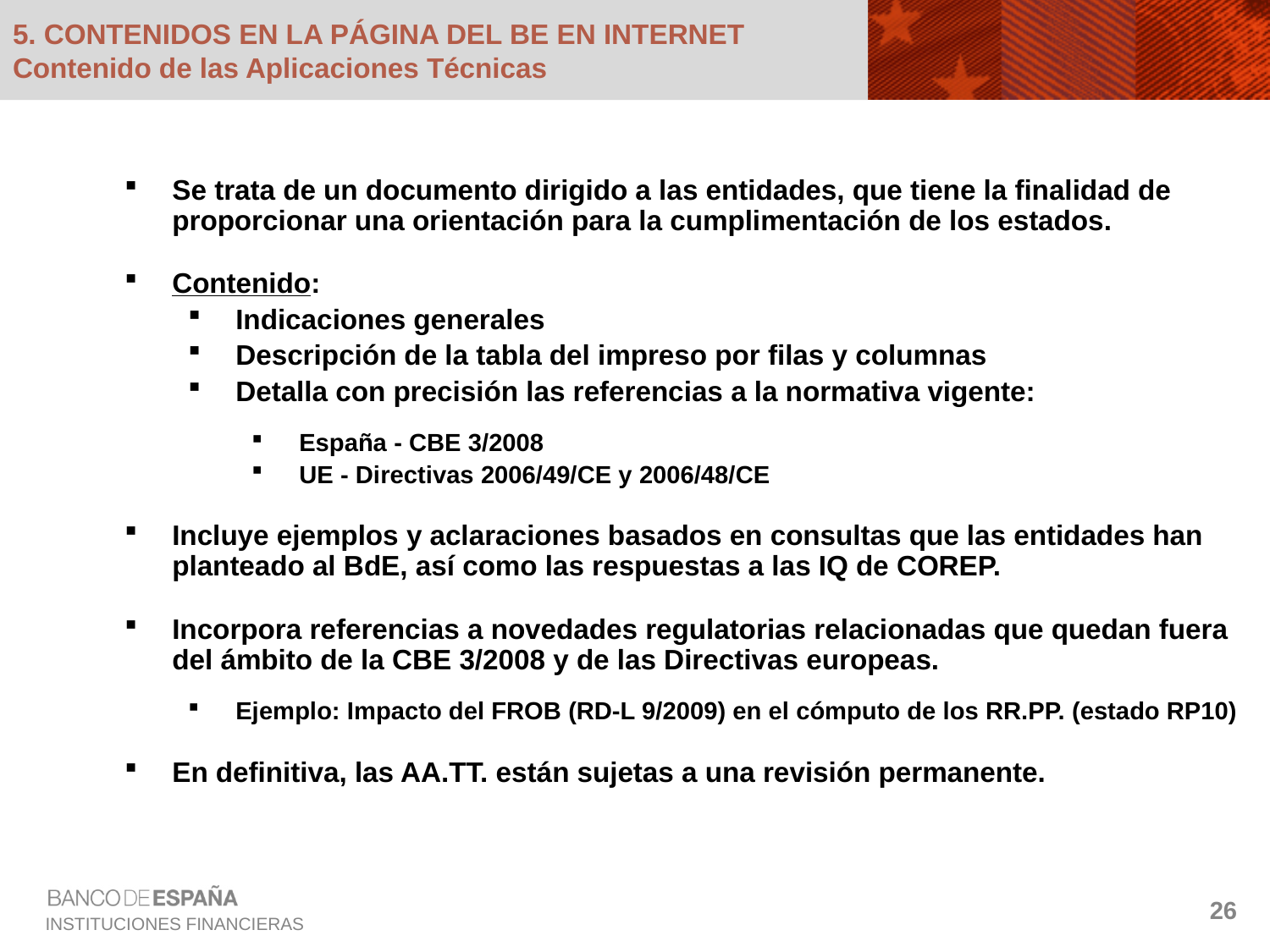

5. CONTENIDOS EN LA PÁGINA DEL BE EN INTERNET
Contenido de las Aplicaciones Técnicas

Se trata de un documento dirigido a las entidades, que tiene la finalidad de proporcionar una orientación para la cumplimentación de los estados.

Contenido:
Indicaciones generales
Descripción de la tabla del impreso por filas y columnas
Detalla con precisión las referencias a la normativa vigente:

España - CBE 3/2008
UE - Directivas 2006/49/CE y 2006/48/CE

Incluye ejemplos y aclaraciones basados en consultas que las entidades han planteado al BdE, así como las respuestas a las IQ de COREP.

Incorpora referencias a novedades regulatorias relacionadas que quedan fuera del ámbito de la CBE 3/2008 y de las Directivas europeas.

Ejemplo: Impacto del FROB (RD-L 9/2009) en el cómputo de los RR.PP. (estado RP10)

En definitiva, las AA.TT. están sujetas a una revisión permanente.

26